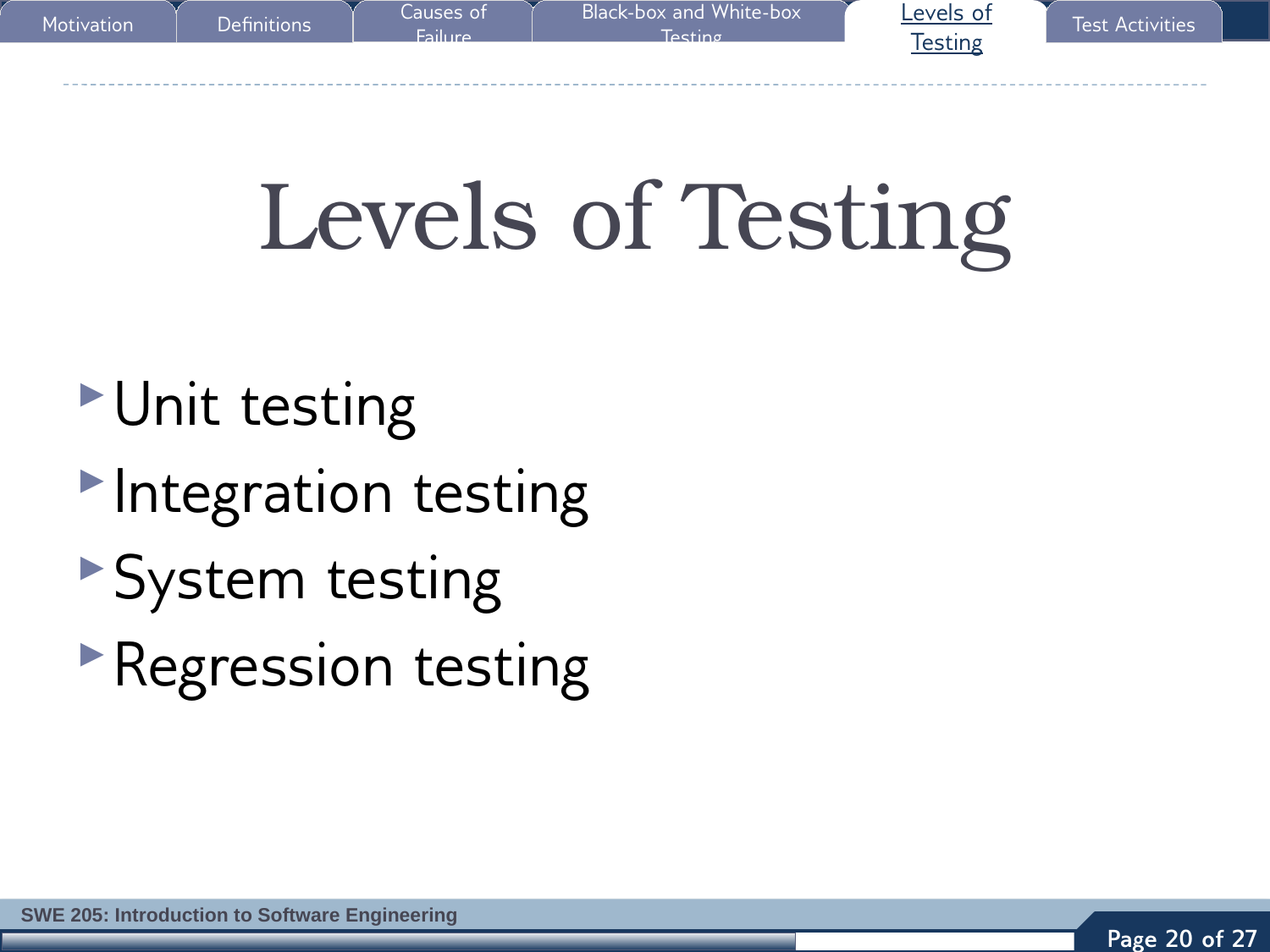

Motivation
Definitions
Causes of Failure
Black-box and White-box Testing
Levels of Testing
Test Activities

Unit testing
Integration testing
System testing
Regression testing
# Levels of Testing
Page 20 of 27